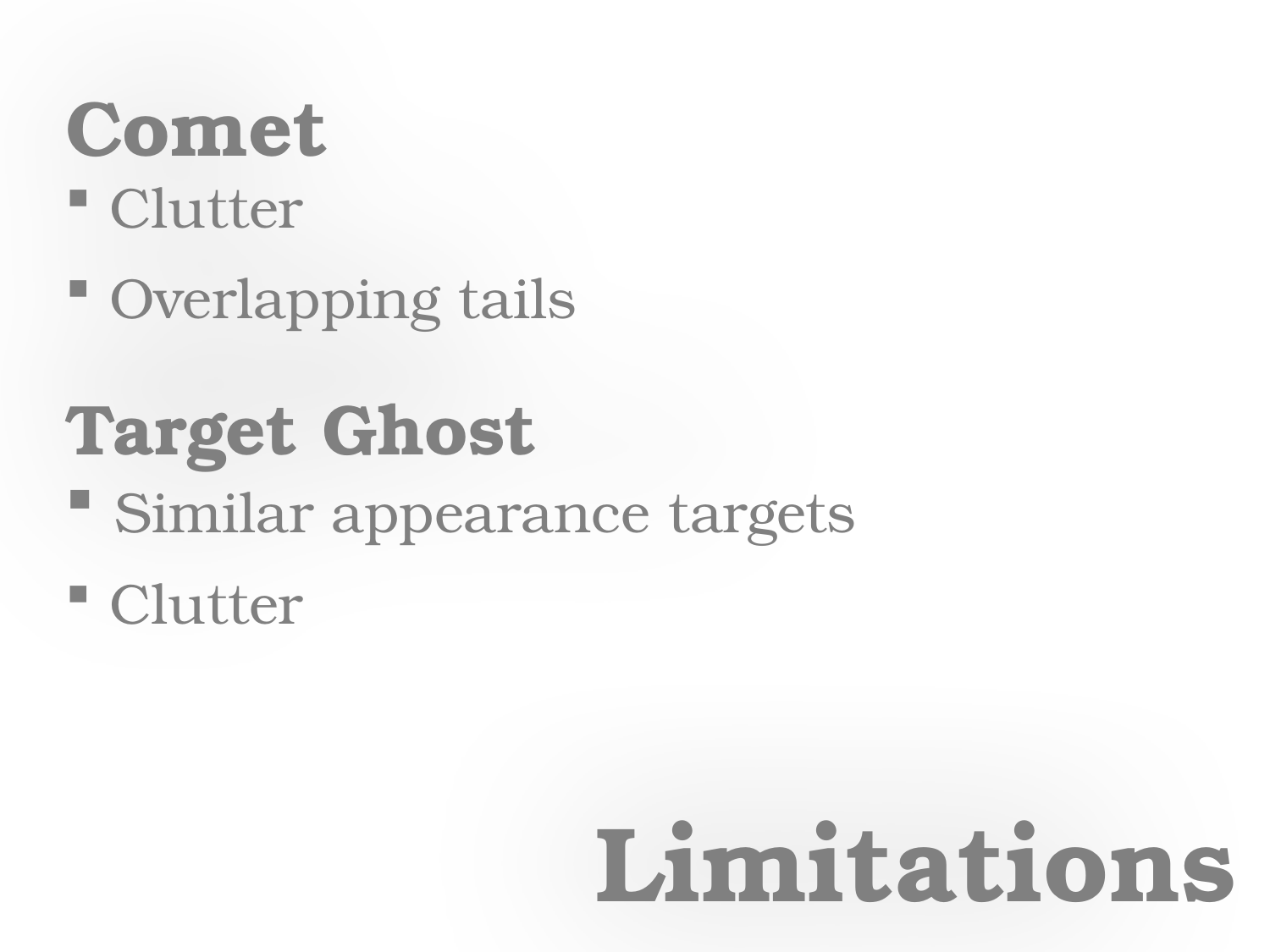

Comet
 Clutter

 Overlapping tails

Target Ghost
 Similar appearance targets

 Clutter
Limitations